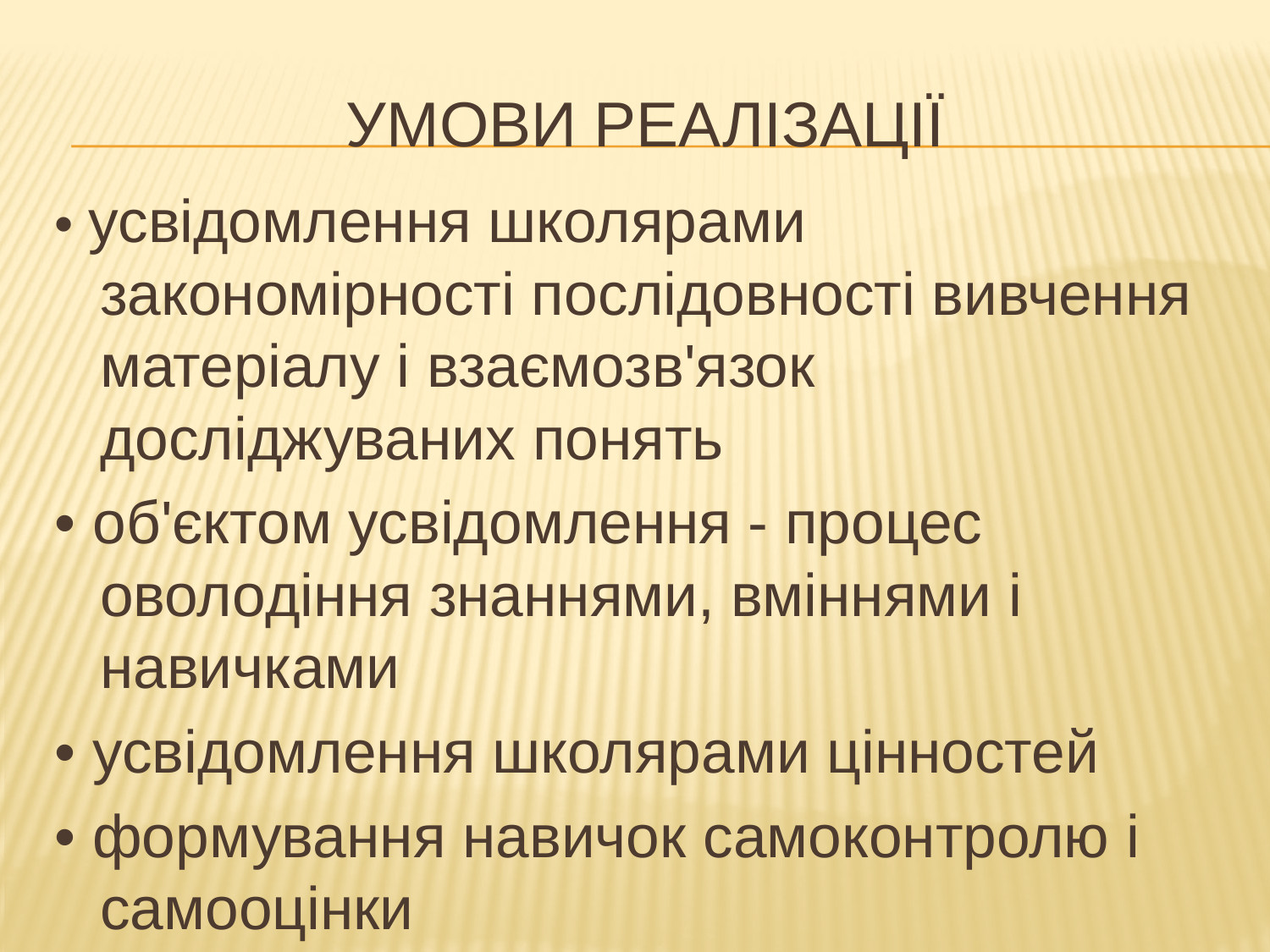

# Умови реалізації
• усвідомлення школярами закономірності послідовності вивчення матеріалу і взаємозв'язок досліджуваних понять
• об'єктом усвідомлення - процес оволодіння знаннями, вміннями і навичками
• усвідомлення школярами цінностей
• формування навичок самоконтролю і самооцінки